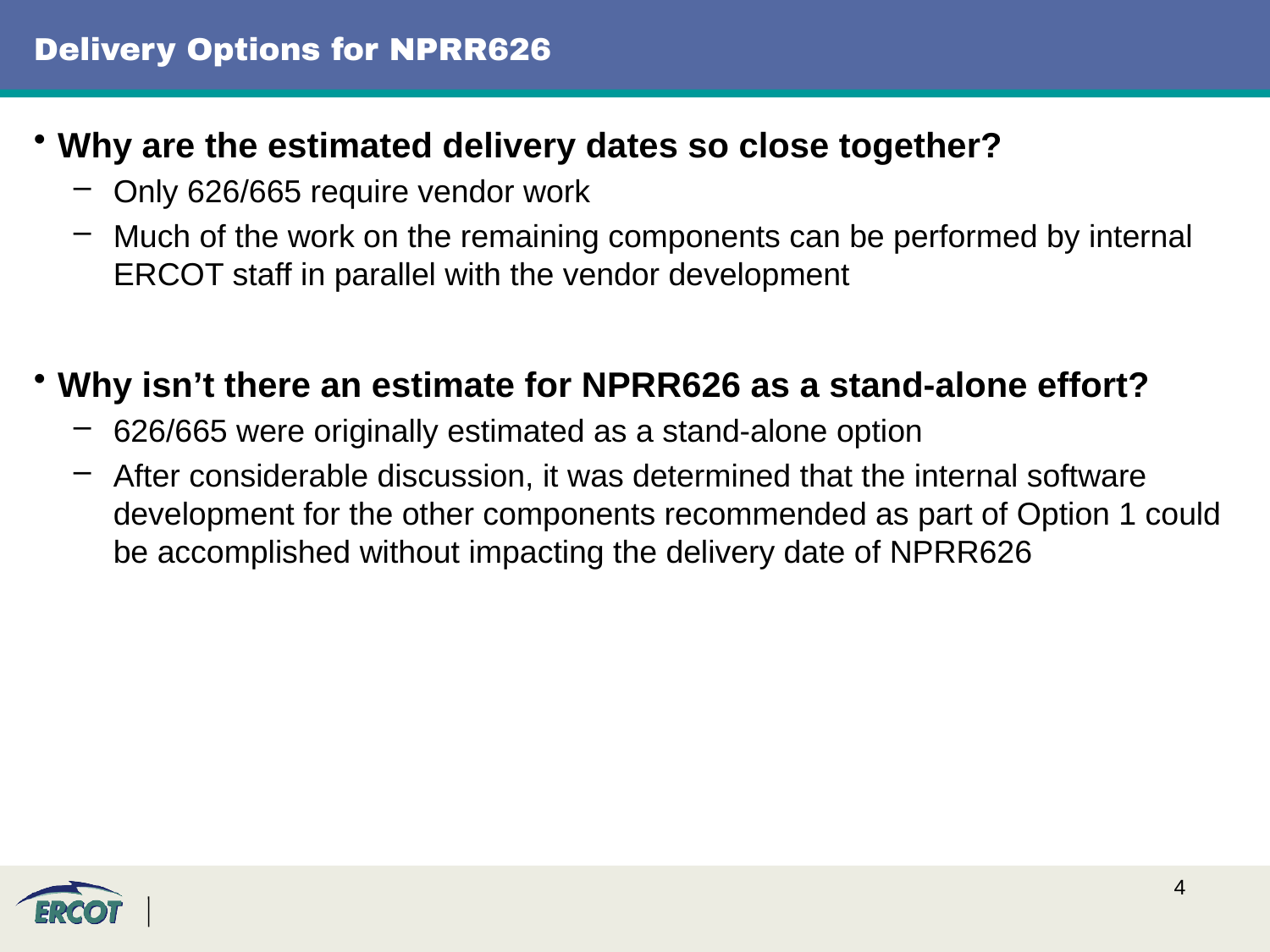

# Delivery Options for NPRR626
Why are the estimated delivery dates so close together?
Only 626/665 require vendor work
Much of the work on the remaining components can be performed by internal ERCOT staff in parallel with the vendor development

Why isn’t there an estimate for NPRR626 as a stand-alone effort?
626/665 were originally estimated as a stand-alone option
After considerable discussion, it was determined that the internal software development for the other components recommended as part of Option 1 could be accomplished without impacting the delivery date of NPRR626